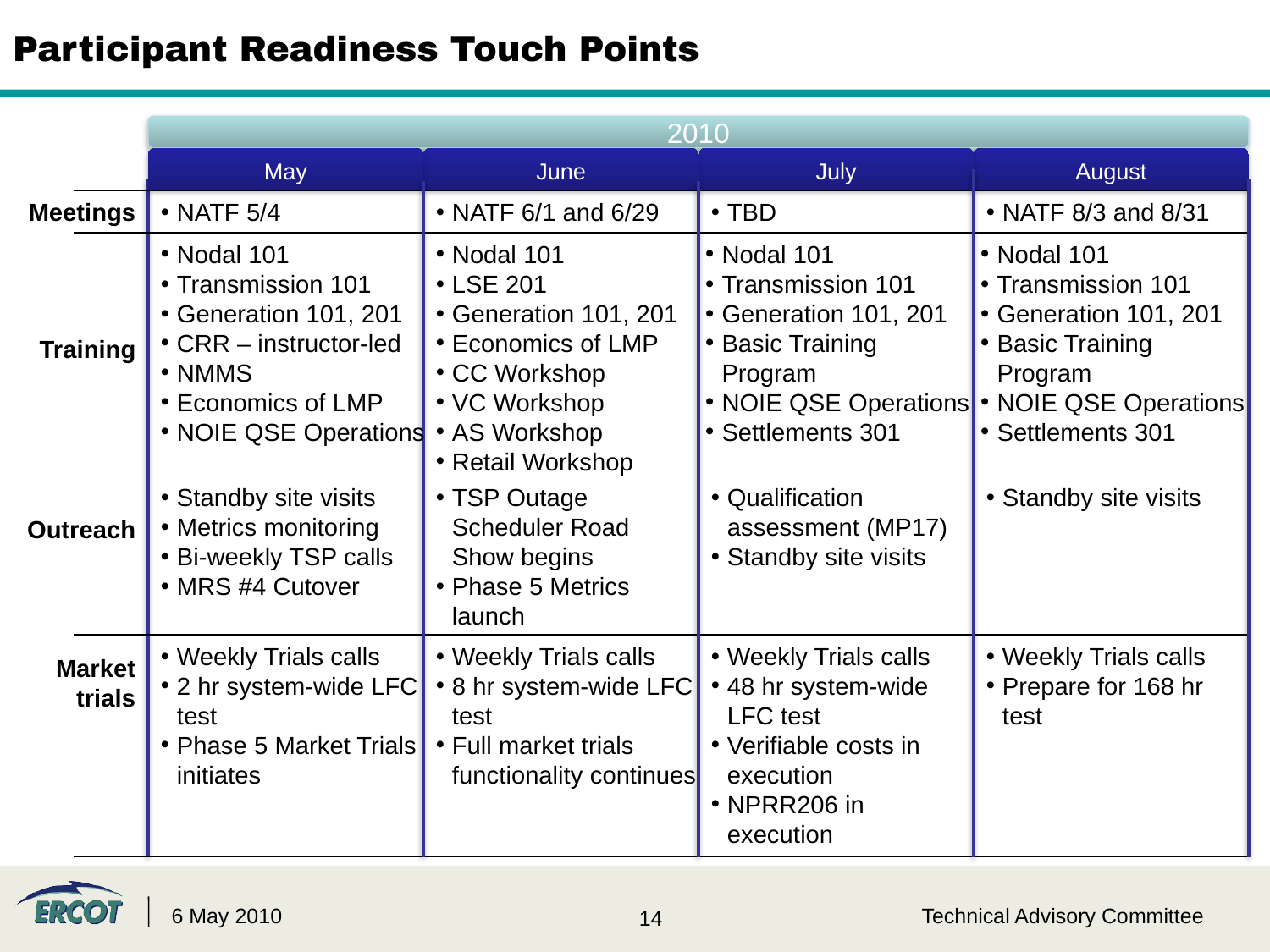

# Participant Readiness Touch Points
2010
May
June
July
August
Meetings
NATF 5/4
NATF 6/1 and 6/29
TBD
NATF 8/3 and 8/31
Nodal 101
Transmission 101
Generation 101, 201
CRR – instructor-led
NMMS
Economics of LMP
NOIE QSE Operations
Nodal 101
LSE 201
Generation 101, 201
Economics of LMP
CC Workshop
VC Workshop
AS Workshop
Retail Workshop
Nodal 101
Transmission 101
Generation 101, 201
Basic Training Program
NOIE QSE Operations
Settlements 301
Nodal 101
Transmission 101
Generation 101, 201
Basic Training Program
NOIE QSE Operations
Settlements 301
Training
Standby site visits
Metrics monitoring
Bi-weekly TSP calls
MRS #4 Cutover
TSP Outage Scheduler Road Show begins
Phase 5 Metrics launch
Qualification assessment (MP17)
Standby site visits
Standby site visits
Outreach
Weekly Trials calls
2 hr system-wide LFC test
Phase 5 Market Trials initiates

Weekly Trials calls
8 hr system-wide LFC test
Full market trials functionality continues

Weekly Trials calls
48 hr system-wide LFC test
Verifiable costs in execution
NPRR206 in execution

Weekly Trials calls
Prepare for 168 hr test

Market trials
6 May 2010
Technical Advisory Committee